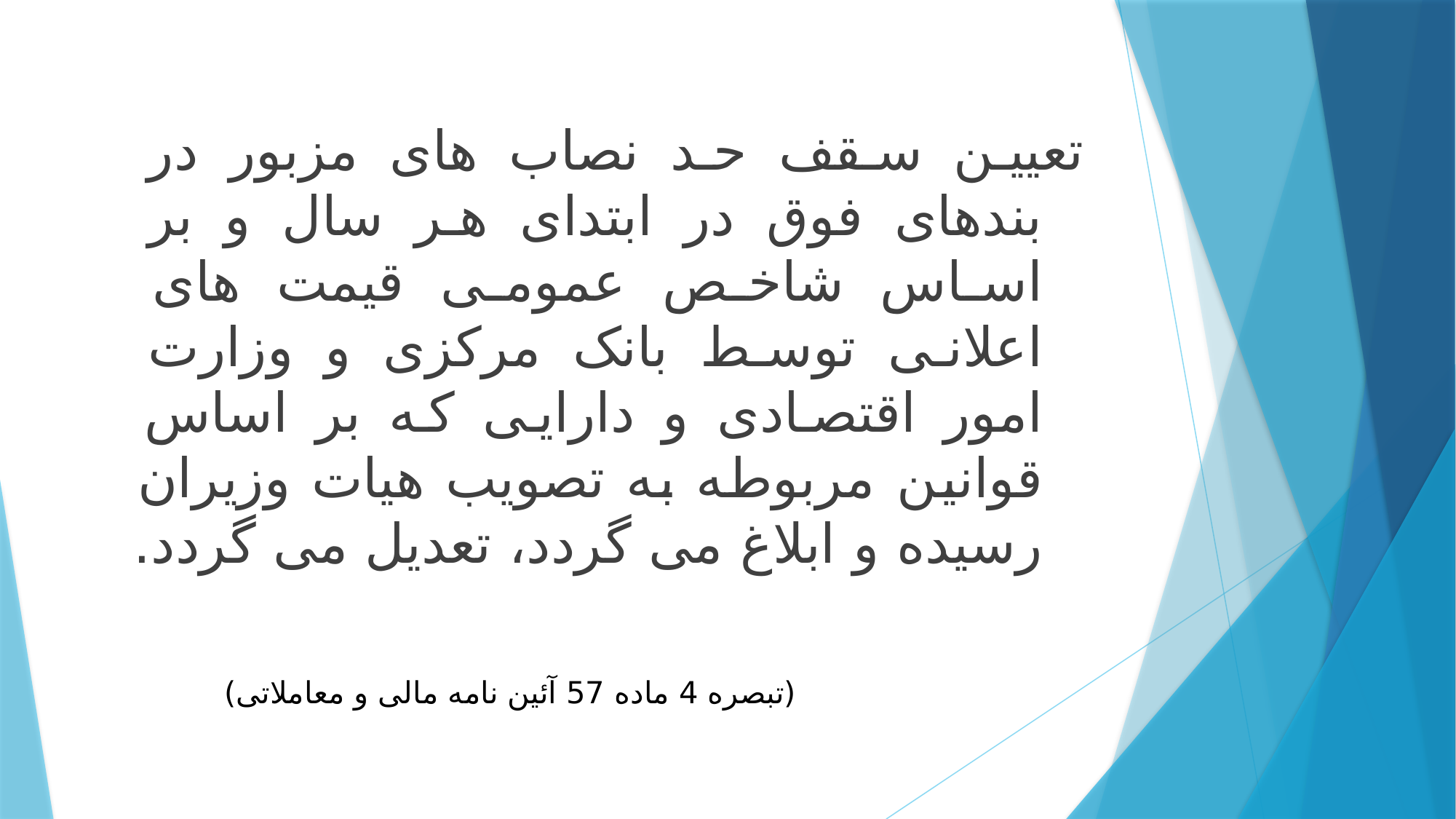

تعیین سقف حد نصاب های مزبور در بندهای فوق در ابتدای هر سال و بر اساس شاخص عمومی قیمت های اعلانی توسط بانک مرکزی و وزارت امور اقتصادی و دارایی که بر اساس قوانین مربوطه به تصویب هیات وزیران رسیده و ابلاغ می گردد، تعدیل می گردد.
(تبصره 4 ماده 57 آئین نامه مالی و معاملاتی)